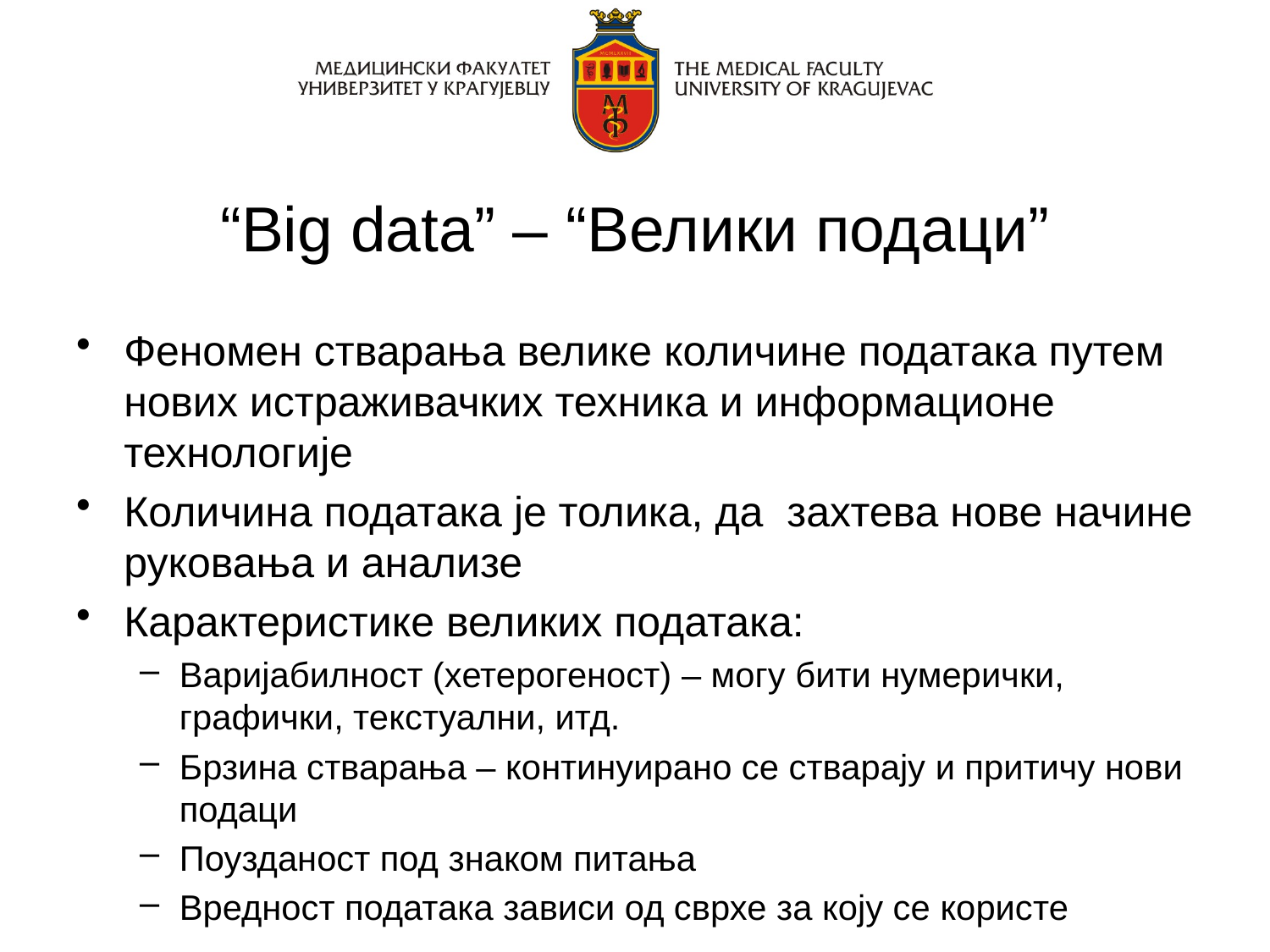

# “Big data” – “Велики подаци”
Феномен стварања велике количине података путем нових истраживачких техника и информационе технологије
Количина података је толика, да  захтева нове начине руковања и анализе
Карактеристике великих података:
Варијабилност (хетерогеност) – могу бити нумерички, графички, текстуални, итд.
Брзина стварања – континуирано се стварају и притичу нови подаци
Поузданост под знаком питања
Вредност података зависи од сврхе за коју се користе